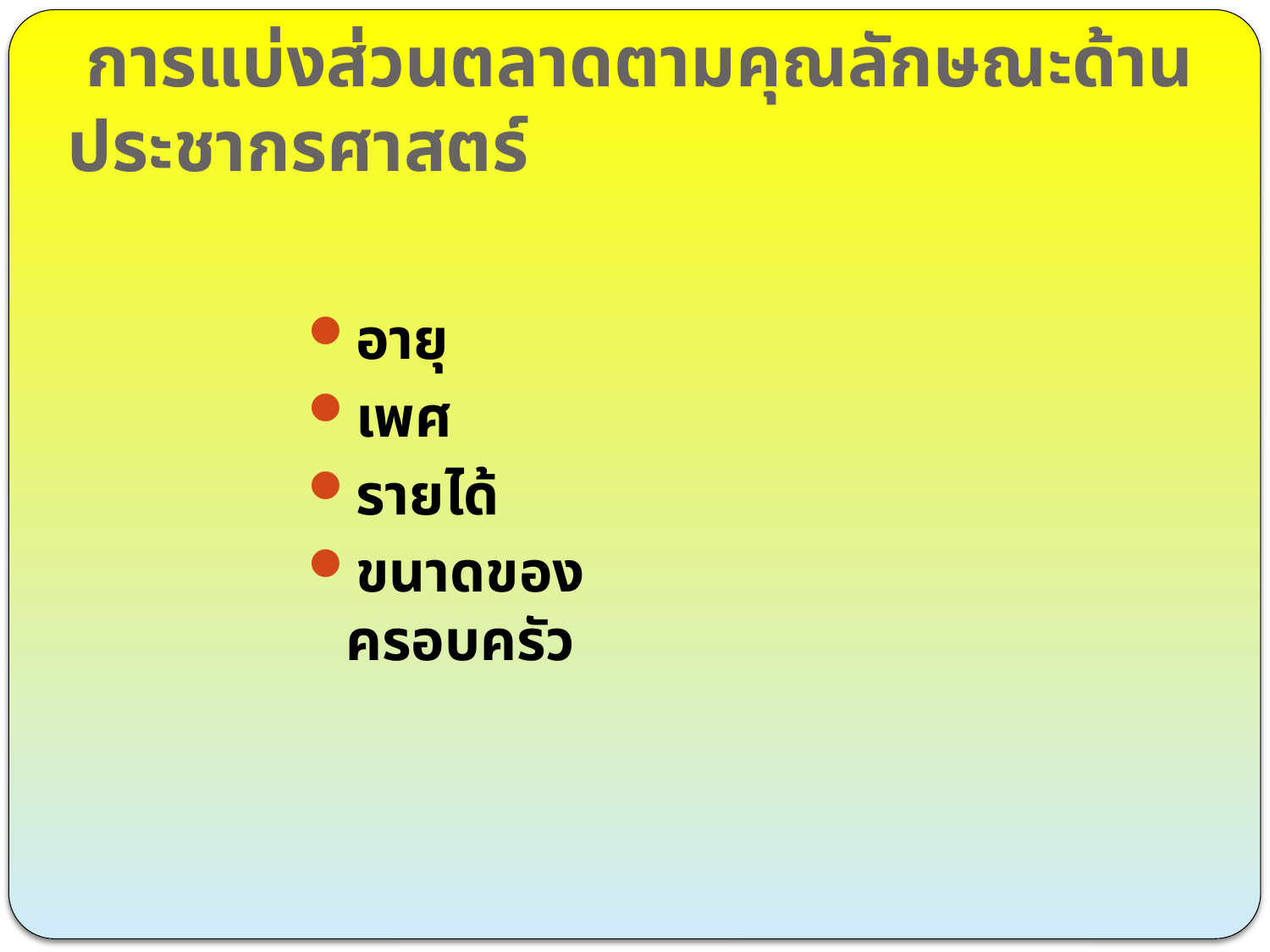

# การแบ่งส่วนตลาดตามคุณลักษณะด้านประชากรศาสตร์
อายุ
เพศ
รายได้
ขนาดของครอบครัว